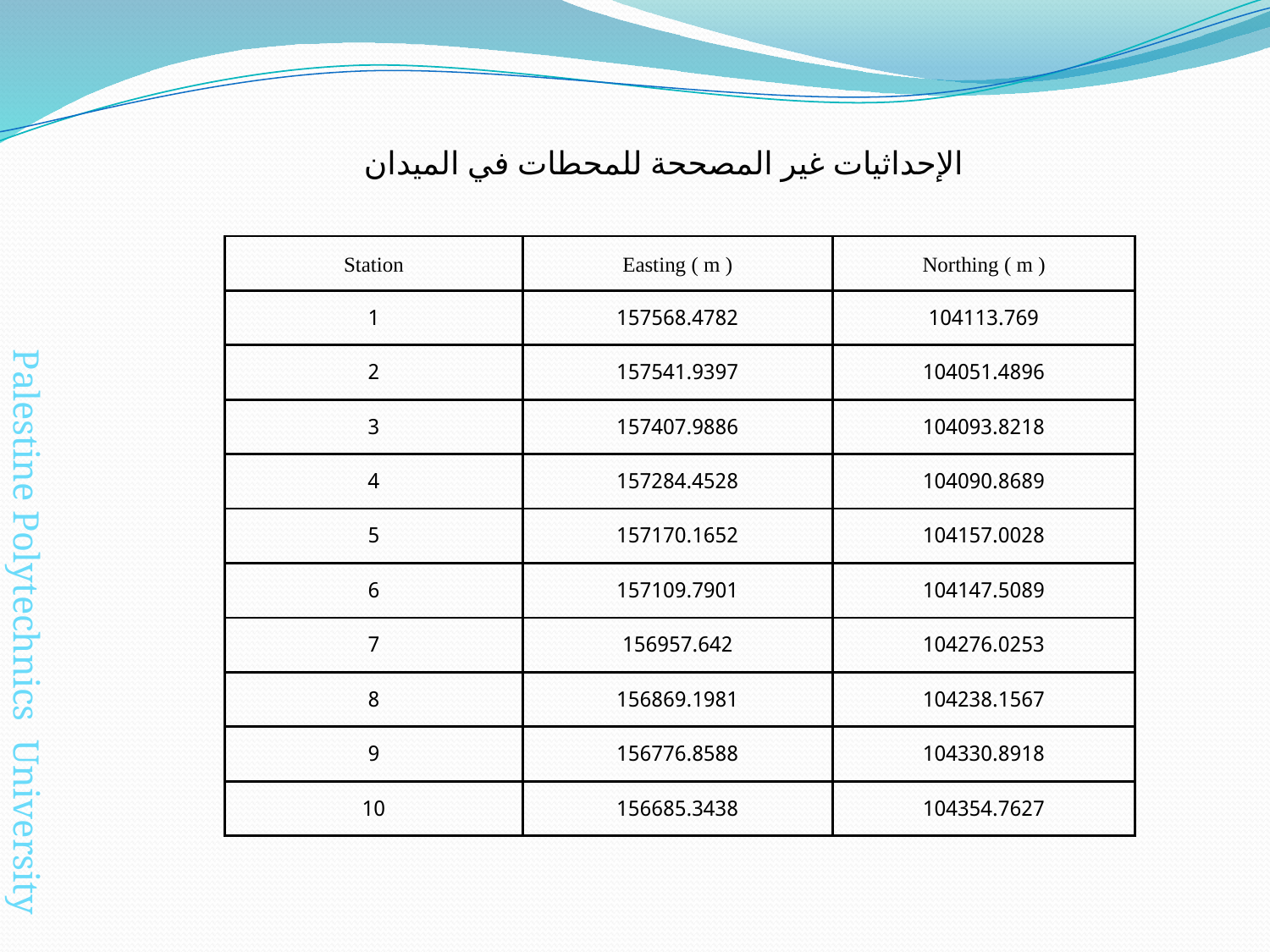

الإحداثيات غير المصححة للمحطات في الميدان

| Station | Easting ( m ) | Northing ( m ) |
| --- | --- | --- |
| 1 | 157568.4782 | 104113.769 |
| 2 | 157541.9397 | 104051.4896 |
| 3 | 157407.9886 | 104093.8218 |
| 4 | 157284.4528 | 104090.8689 |
| 5 | 157170.1652 | 104157.0028 |
| 6 | 157109.7901 | 104147.5089 |
| 7 | 156957.642 | 104276.0253 |
| 8 | 156869.1981 | 104238.1567 |
| 9 | 156776.8588 | 104330.8918 |
| 10 | 156685.3438 | 104354.7627 |
Palestine Polytechnics  University